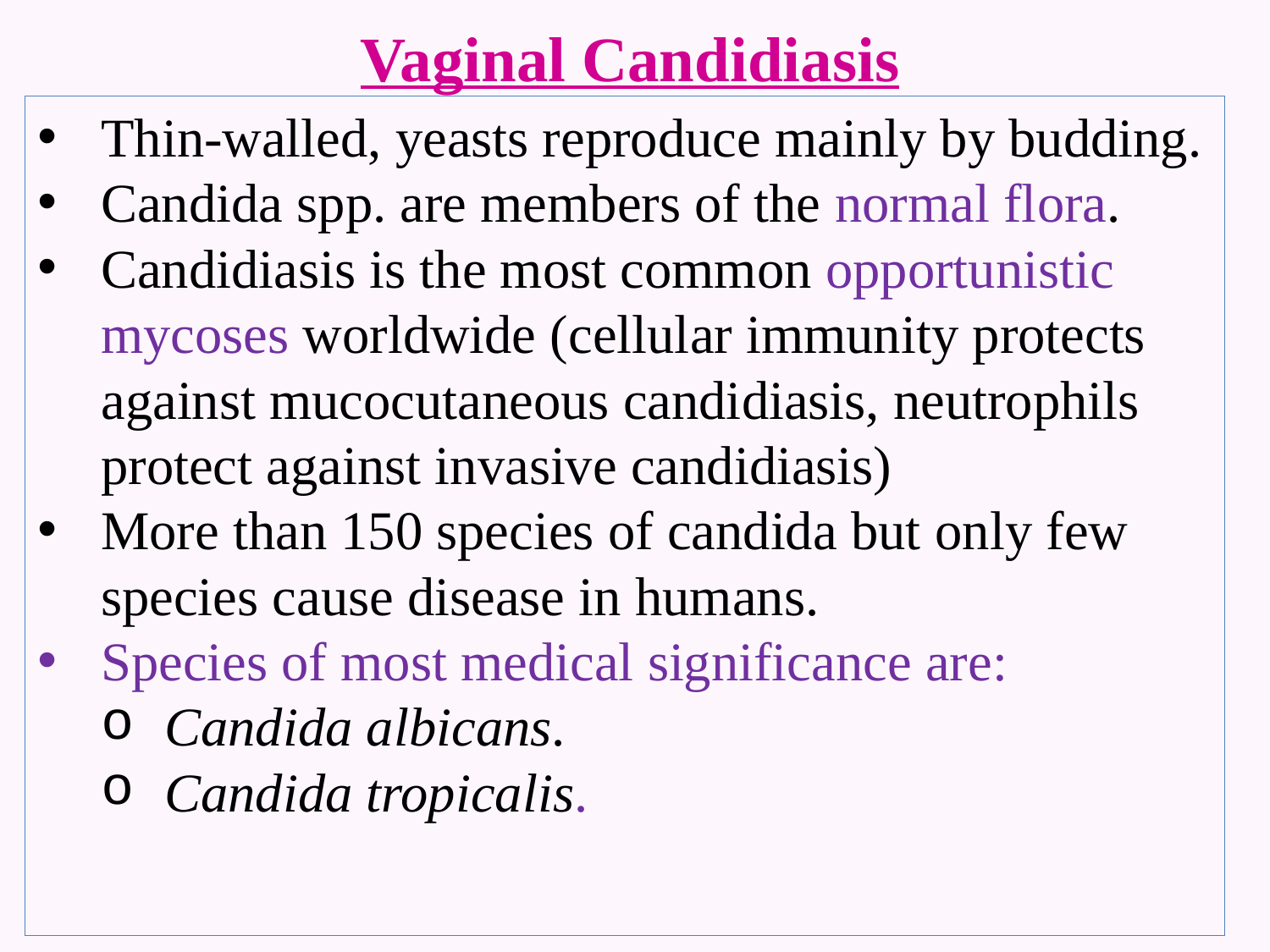

# Vaginal Candidiasis
Thin-walled, yeasts reproduce mainly by budding.
Candida spp. are members of the normal flora.
Candidiasis is the most common opportunistic mycoses worldwide (cellular immunity protects against mucocutaneous candidiasis, neutrophils protect against invasive candidiasis)
More than 150 species of candida but only few species cause disease in humans.
Species of most medical significance are:
Candida albicans.
Candida tropicalis.